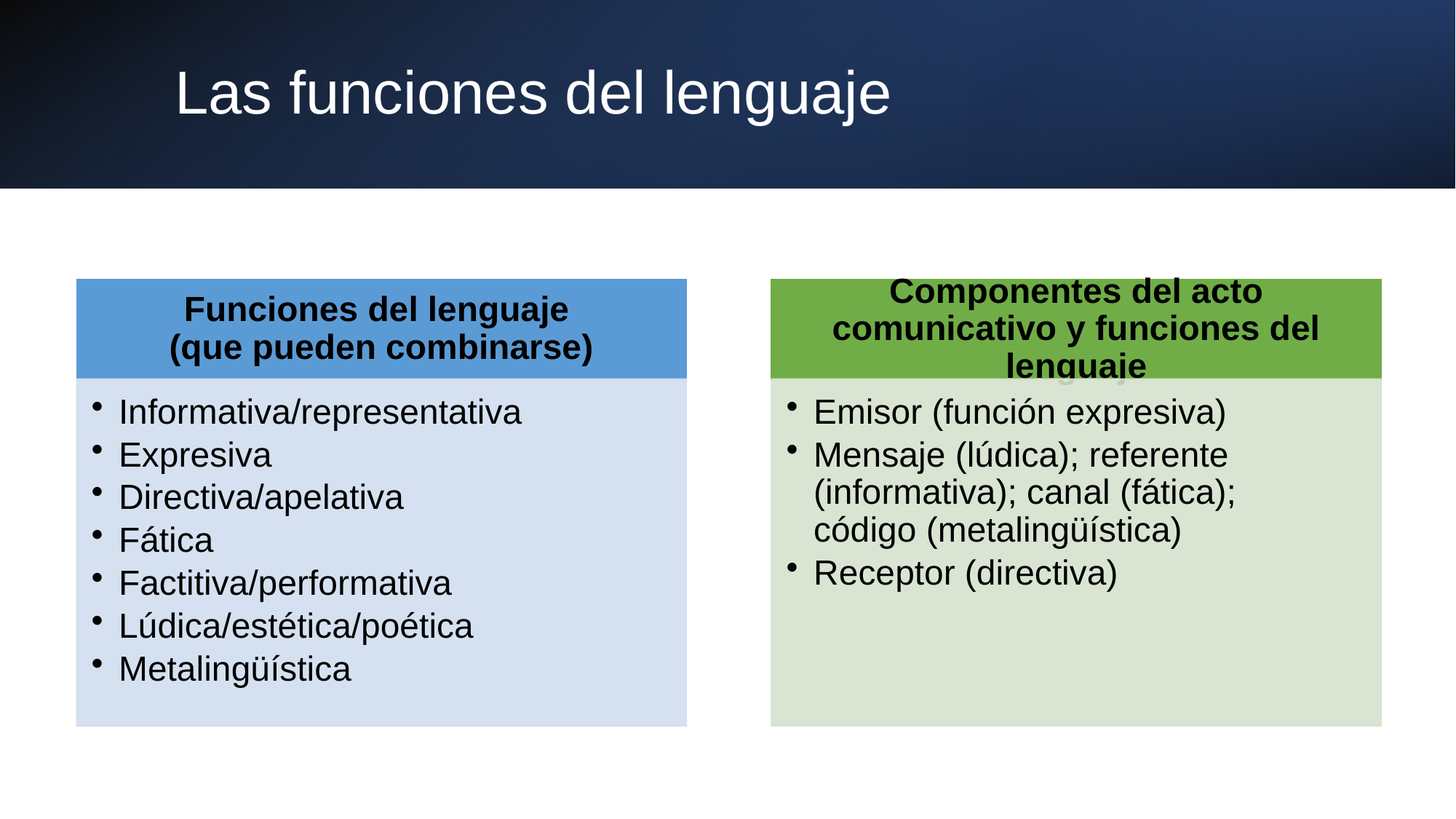

# Las funciones del lenguaje
Funciones del lenguaje
(que pueden combinarse)
Informativa/representativa
Expresiva
Directiva/apelativa
Fática
Factitiva/performativa
Lúdica/estética/poética
Metalingüística
Componentes del acto comunicativo y funciones del lenguaje
Emisor (función expresiva)
Mensaje (lúdica); referente (informativa); canal (fática);
código (metalingüística)
Receptor (directiva)